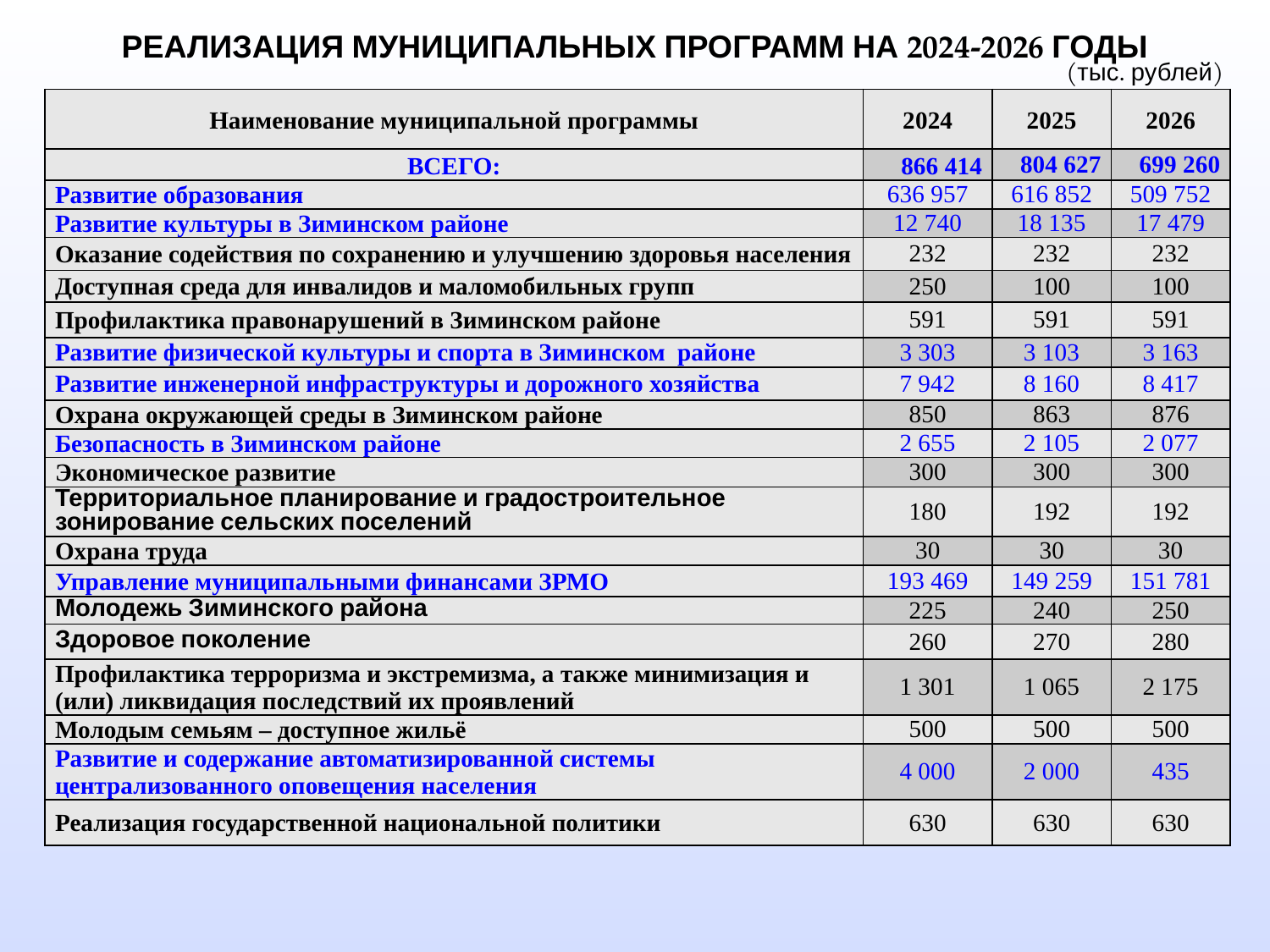

РЕАЛИЗАЦИЯ МУНИЦИПАЛЬНЫХ ПРОГРАММ НА 2024-2026 ГОДЫ
(тыс. рублей)
| Наименование муниципальной программы | 2024 | 2025 | 2026 |
| --- | --- | --- | --- |
| ВСЕГО: | 866 414 | 804 627 | 699 260 |
| Развитие образования | 636 957 | 616 852 | 509 752 |
| Развитие культуры в Зиминском районе | 12 740 | 18 135 | 17 479 |
| Оказание содействия по сохранению и улучшению здоровья населения | 232 | 232 | 232 |
| Доступная среда для инвалидов и маломобильных групп | 250 | 100 | 100 |
| Профилактика правонарушений в Зиминском районе | 591 | 591 | 591 |
| Развитие физической культуры и спорта в Зиминском районе | 3 303 | 3 103 | 3 163 |
| Развитие инженерной инфраструктуры и дорожного хозяйства | 7 942 | 8 160 | 8 417 |
| Охрана окружающей среды в Зиминском районе | 850 | 863 | 876 |
| Безопасность в Зиминском районе | 2 655 | 2 105 | 2 077 |
| Экономическое развитие | 300 | 300 | 300 |
| Территориальное планирование и градостроительное зонирование сельских поселений | 180 | 192 | 192 |
| Охрана труда | 30 | 30 | 30 |
| Управление муниципальными финансами ЗРМО | 193 469 | 149 259 | 151 781 |
| Молодежь Зиминского района | 225 | 240 | 250 |
| Здоровое поколение | 260 | 270 | 280 |
| Профилактика терроризма и экстремизма, а также минимизация и (или) ликвидация последствий их проявлений | 1 301 | 1 065 | 2 175 |
| Молодым семьям – доступное жильё | 500 | 500 | 500 |
| Развитие и содержание автоматизированной системы централизованного оповещения населения | 4 000 | 2 000 | 435 |
| Реализация государственной национальной политики | 630 | 630 | 630 |